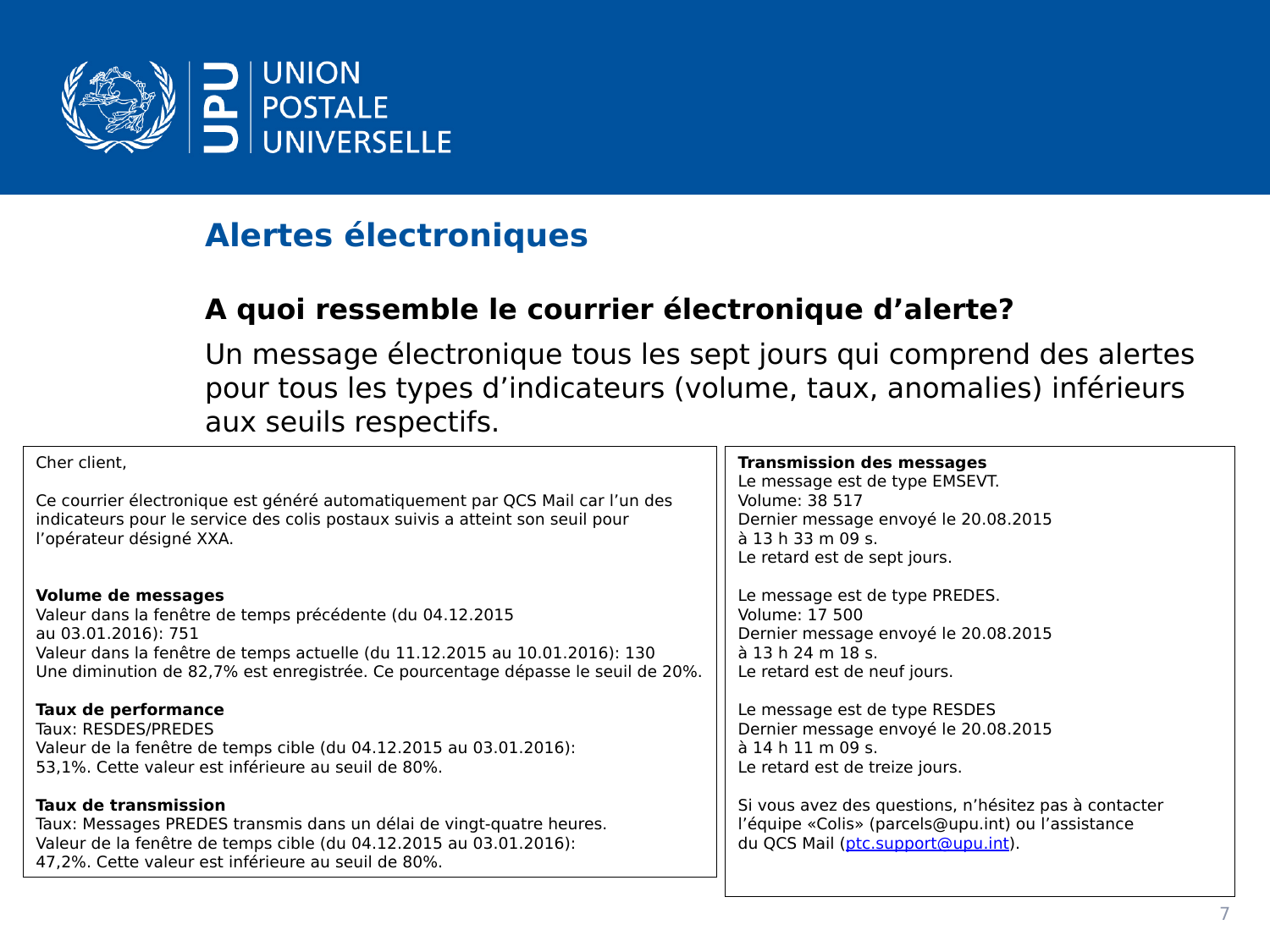

# Alertes électroniques A quoi ressemble le courrier électronique d’alerte?
Un message électronique tous les sept jours qui comprend des alertes pour tous les types d’indicateurs (volume, taux, anomalies) inférieurs aux seuils respectifs.

Cher client,
Ce courrier électronique est généré automatiquement par QCS Mail car l’un des indicateurs pour le service des colis postaux suivis a atteint son seuil pour l’opérateur désigné XXA.

Volume de messages
Valeur dans la fenêtre de temps précédente (du 04.12.2015
au 03.01.2016): 751
Valeur dans la fenêtre de temps actuelle (du 11.12.2015 au 10.01.2016): 130
Une diminution de 82,7% est enregistrée. Ce pourcentage dépasse le seuil de 20%.

Taux de performance
Taux: RESDES/PREDES
Valeur de la fenêtre de temps cible (du 04.12.2015 au 03.01.2016):
53,1%. Cette valeur est inférieure au seuil de 80%.

Taux de transmission
Taux: Messages PREDES transmis dans un délai de vingt-quatre heures.
Valeur de la fenêtre de temps cible (du 04.12.2015 au 03.01.2016):
47,2%. Cette valeur est inférieure au seuil de 80%.
Transmission des messages
Le message est de type EMSEVT.
Volume: 38 517
Dernier message envoyé le 20.08.2015
à 13 h 33 m 09 s.
Le retard est de sept jours.

Le message est de type PREDES.
Volume: 17 500
Dernier message envoyé le 20.08.2015
à 13 h 24 m 18 s.
Le retard est de neuf jours.
Le message est de type RESDES
Dernier message envoyé le 20.08.2015
à 14 h 11 m 09 s.
Le retard est de treize jours.
Si vous avez des questions, n’hésitez pas à contacter l’équipe «Colis» (parcels@upu.int) ou l’assistance
du QCS Mail (ptc.support@upu.int).

7